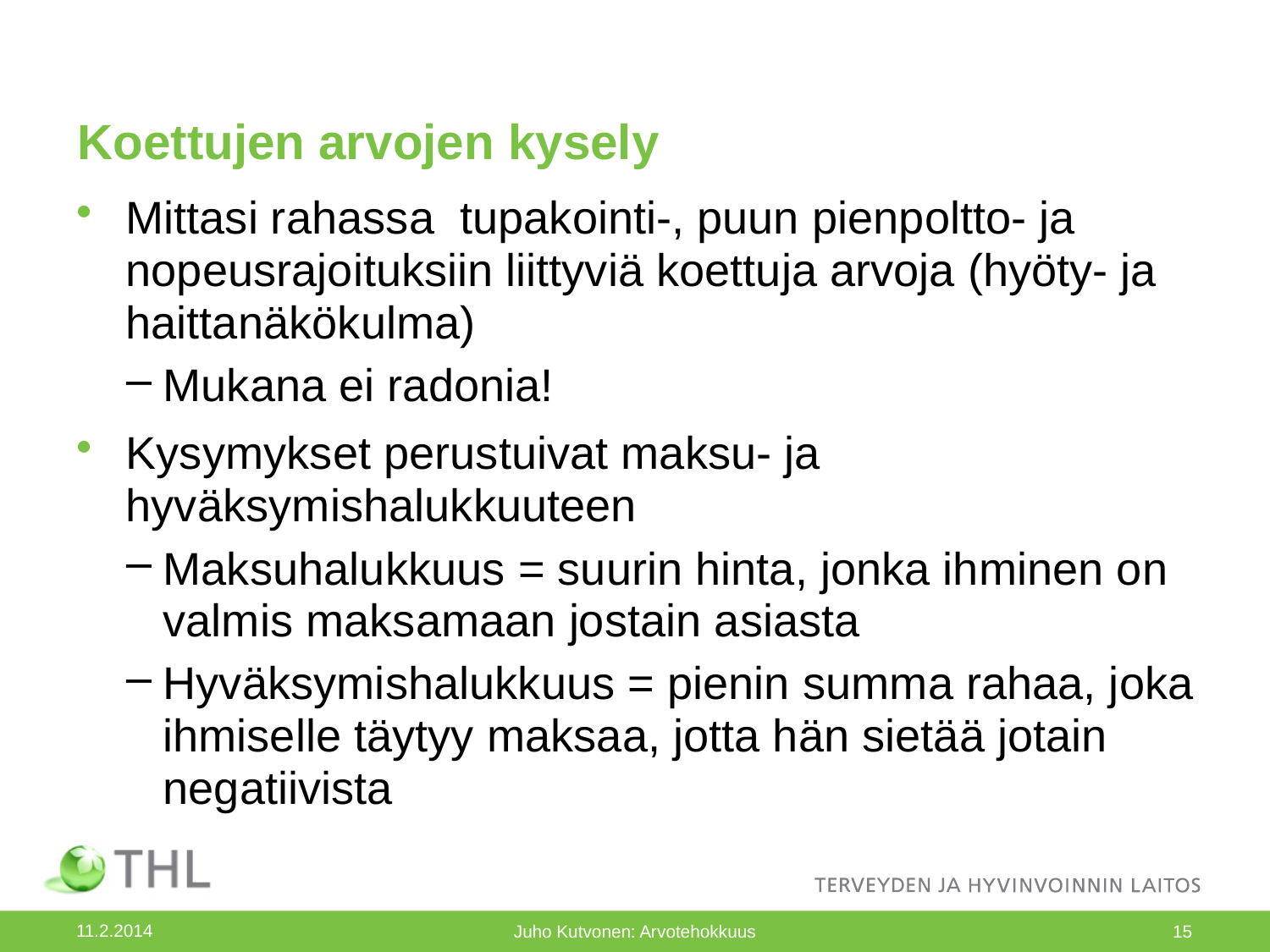

# Koettujen arvojen kysely
Mittasi rahassa  tupakointi-, puun pienpoltto- ja nopeusrajoituksiin liittyviä koettuja arvoja (hyöty- ja haittanäkökulma)
Mukana ei radonia!
Kysymykset perustuivat maksu- ja hyväksymishalukkuuteen
Maksuhalukkuus = suurin hinta, jonka ihminen on valmis maksamaan jostain asiasta
Hyväksymishalukkuus = pienin summa rahaa, joka ihmiselle täytyy maksaa, jotta hän sietää jotain negatiivista

11.2.2014
Juho Kutvonen: Arvotehokkuus
15